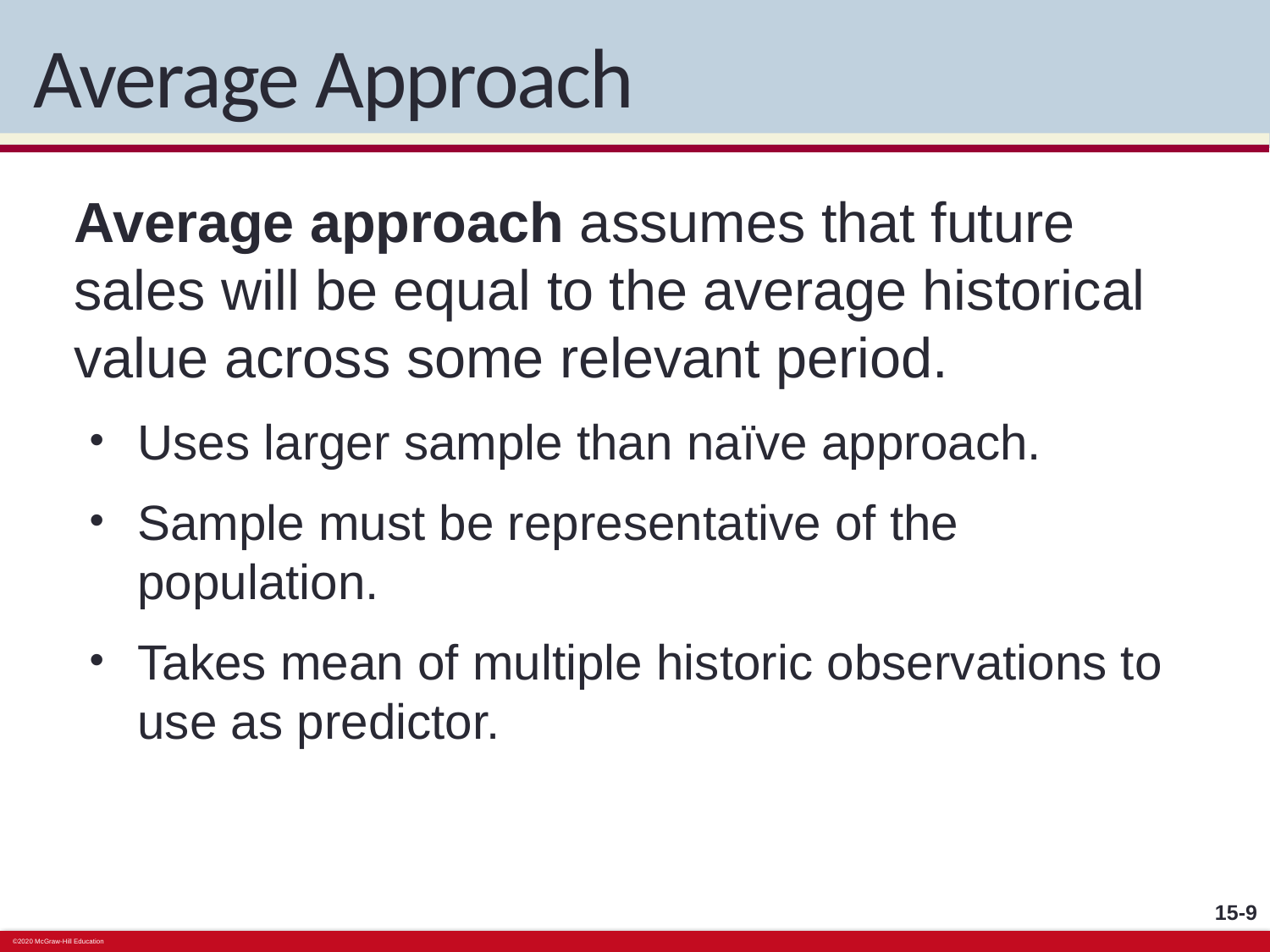

# Average Approach
Average approach assumes that future sales will be equal to the average historical value across some relevant period.
Uses larger sample than naïve approach.
Sample must be representative of the population.
Takes mean of multiple historic observations to use as predictor.